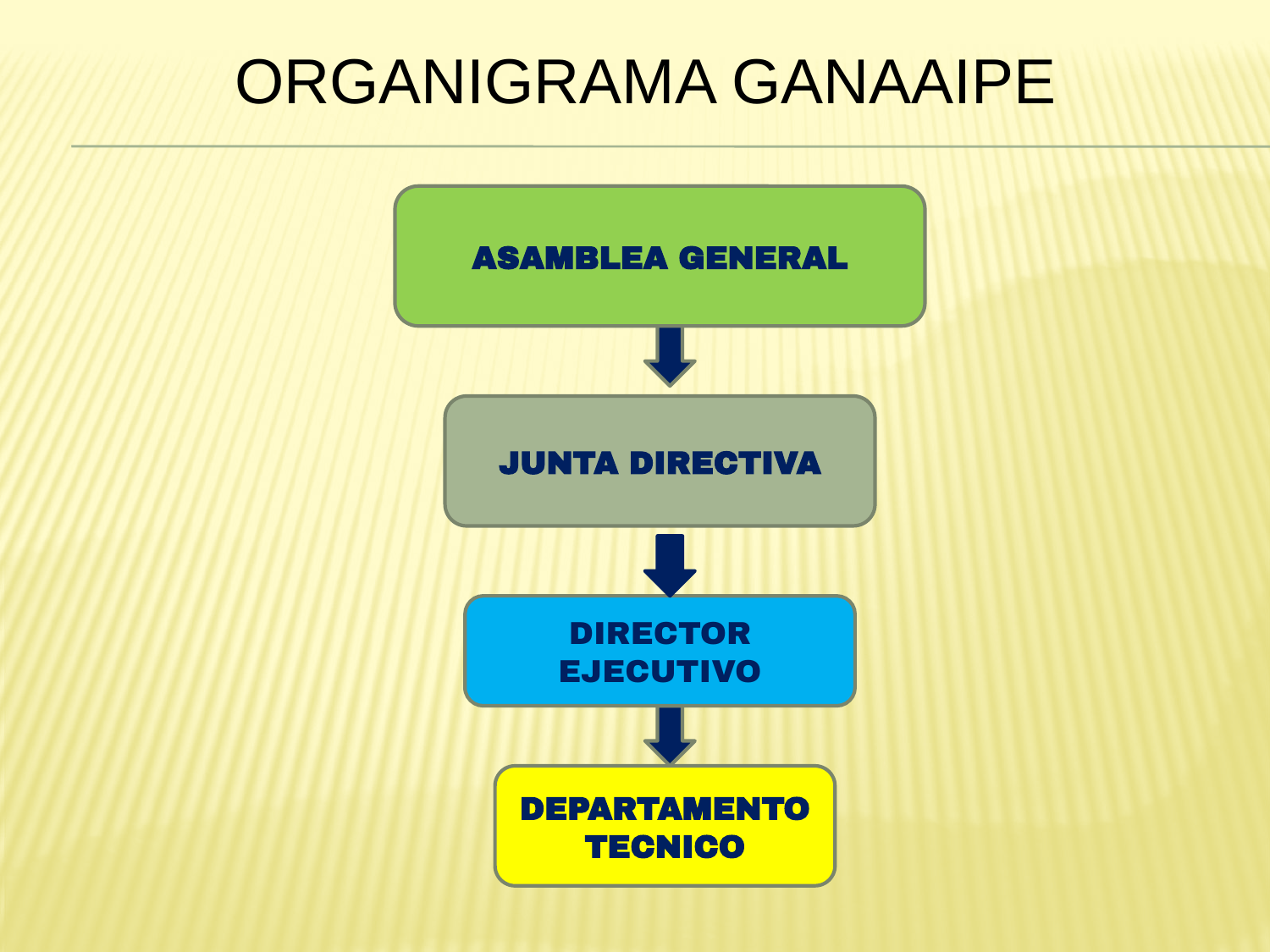

# ORGANIGRAMA GANAAIPE
ASAMBLEA GENERAL

JUNTA DIRECTIVA

DIRECTOR EJECUTIVO

DEPARTAMENTO TECNICO